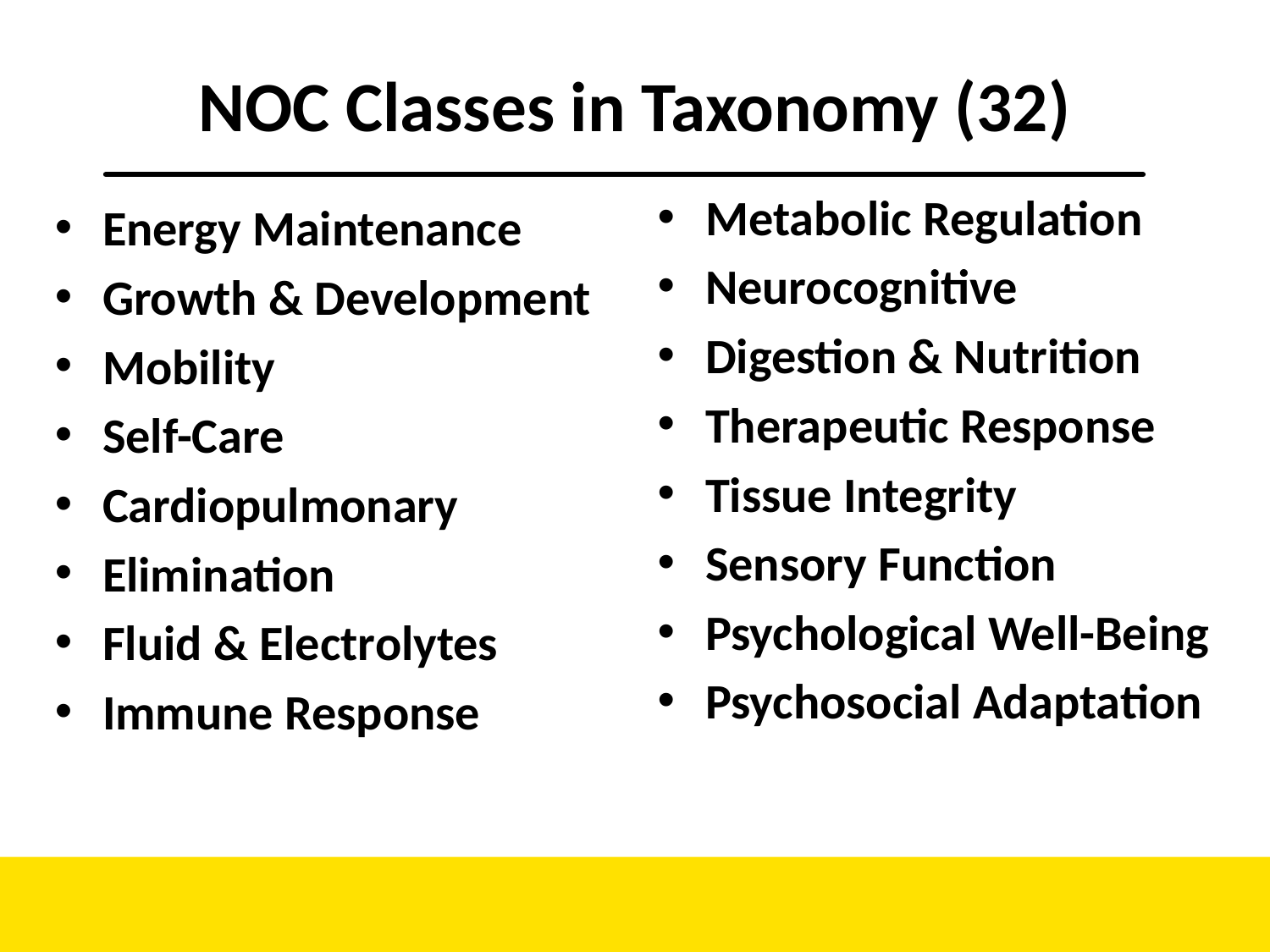

# NOC Classes in Taxonomy (32)
Metabolic Regulation
Neurocognitive
Digestion & Nutrition
Therapeutic Response
Tissue Integrity
Sensory Function
Psychological Well-Being
Psychosocial Adaptation

Energy Maintenance
Growth & Development
Mobility
Self-Care
Cardiopulmonary
Elimination
Fluid & Electrolytes
Immune Response